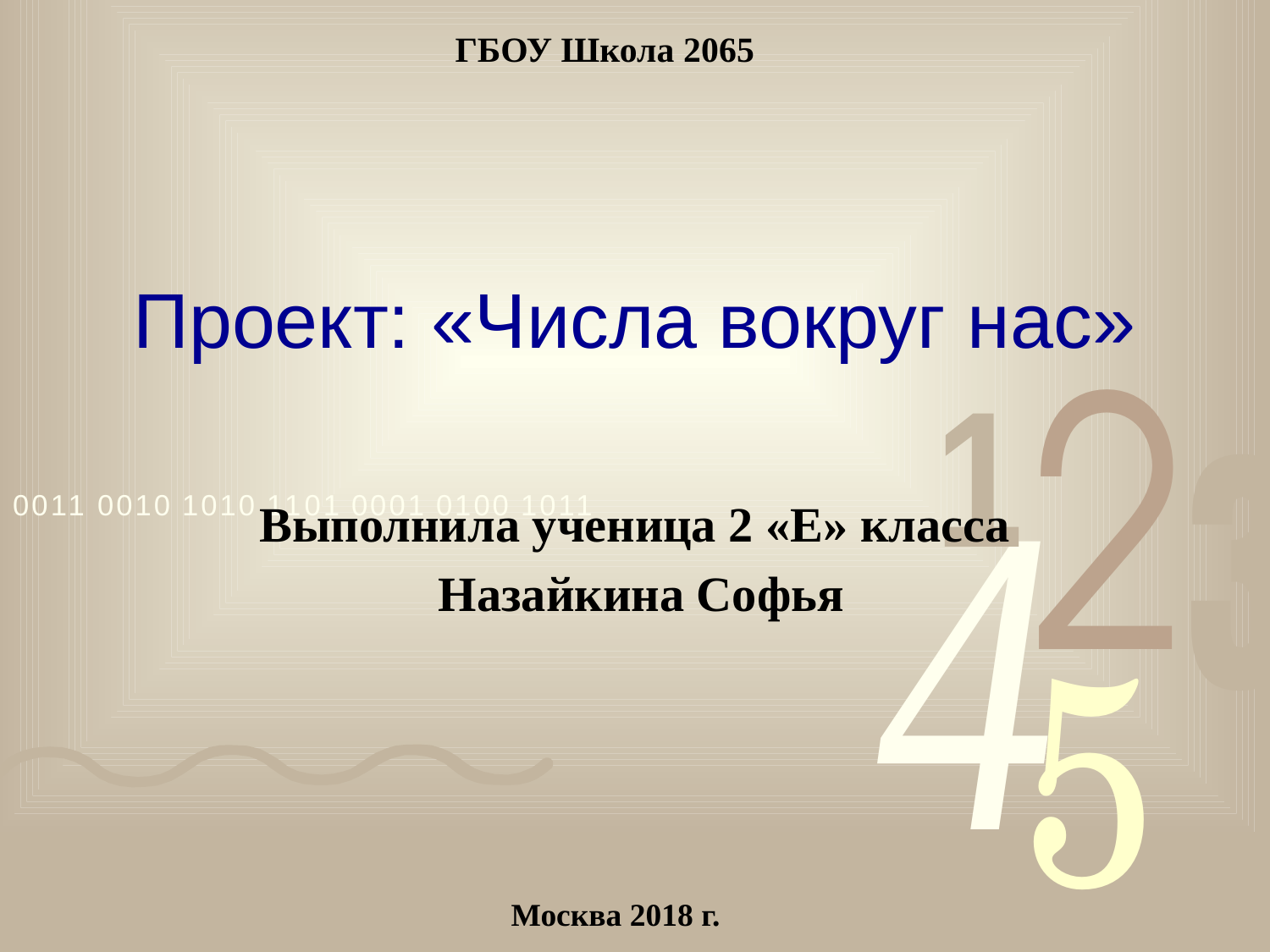

ГБОУ Школа 2065
# Проект: «Числа вокруг нас»
Выполнила ученица 2 «Е» класса
 Назайкина Софья

Москва 2018 г.